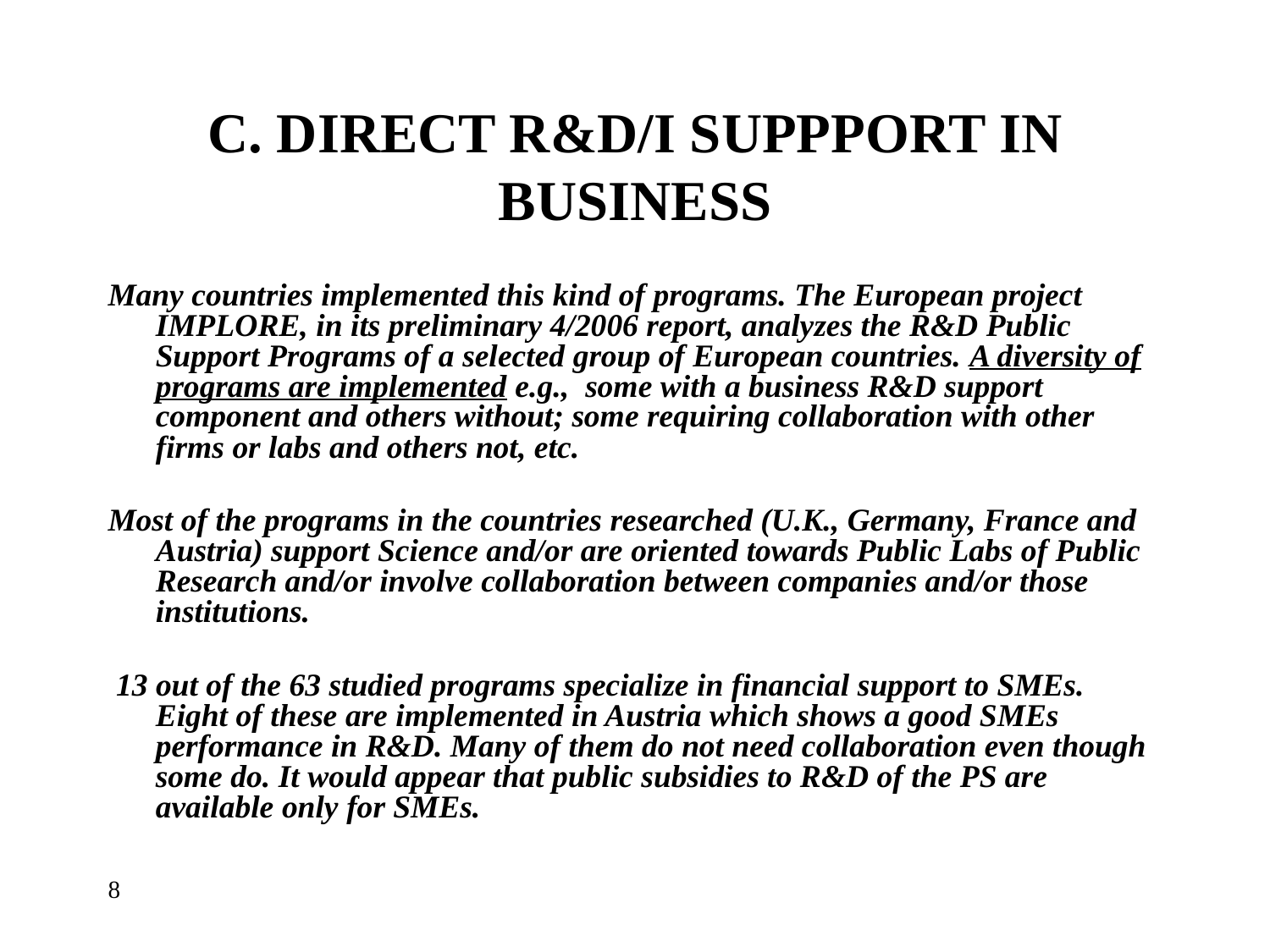

# C. DIRECT R&D/I SUPPPORT IN BUSINESS
Many countries implemented this kind of programs. The European project IMPLORE, in its preliminary 4/2006 report, analyzes the R&D Public Support Programs of a selected group of European countries. A diversity of programs are implemented e.g.,  some with a business R&D support component and others without; some requiring collaboration with other firms or labs and others not, etc.

Most of the programs in the countries researched (U.K., Germany, France and Austria) support Science and/or are oriented towards Public Labs of Public Research and/or involve collaboration between companies and/or those institutions.

 13 out of the 63 studied programs specialize in financial support to SMEs. Eight of these are implemented in Austria which shows a good SMEs performance in R&D. Many of them do not need collaboration even though some do. It would appear that public subsidies to R&D of the PS are available only for SMEs.

8